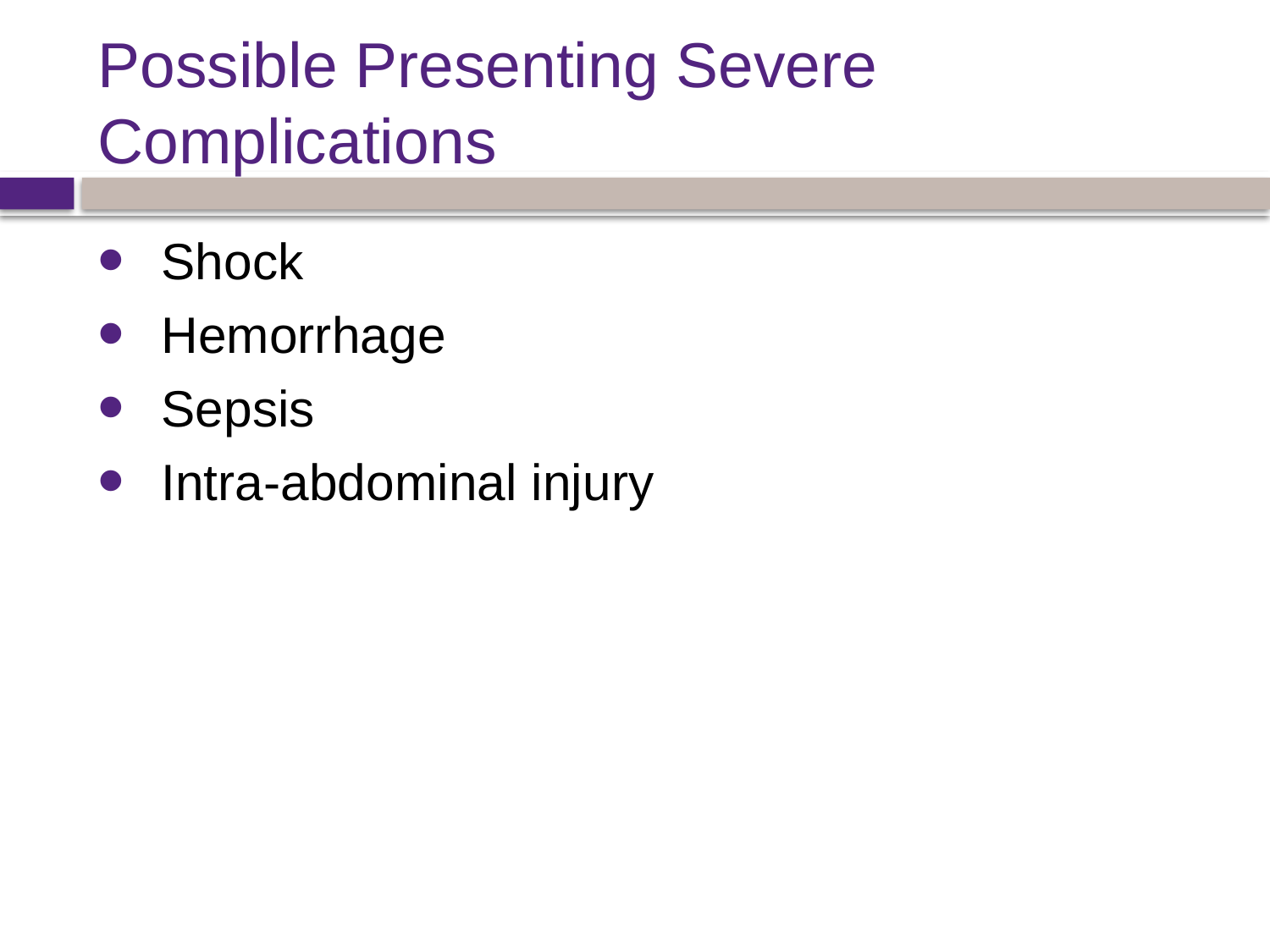

# Possible Presenting Severe Complications
Shock
Hemorrhage
Sepsis
Intra-abdominal injury